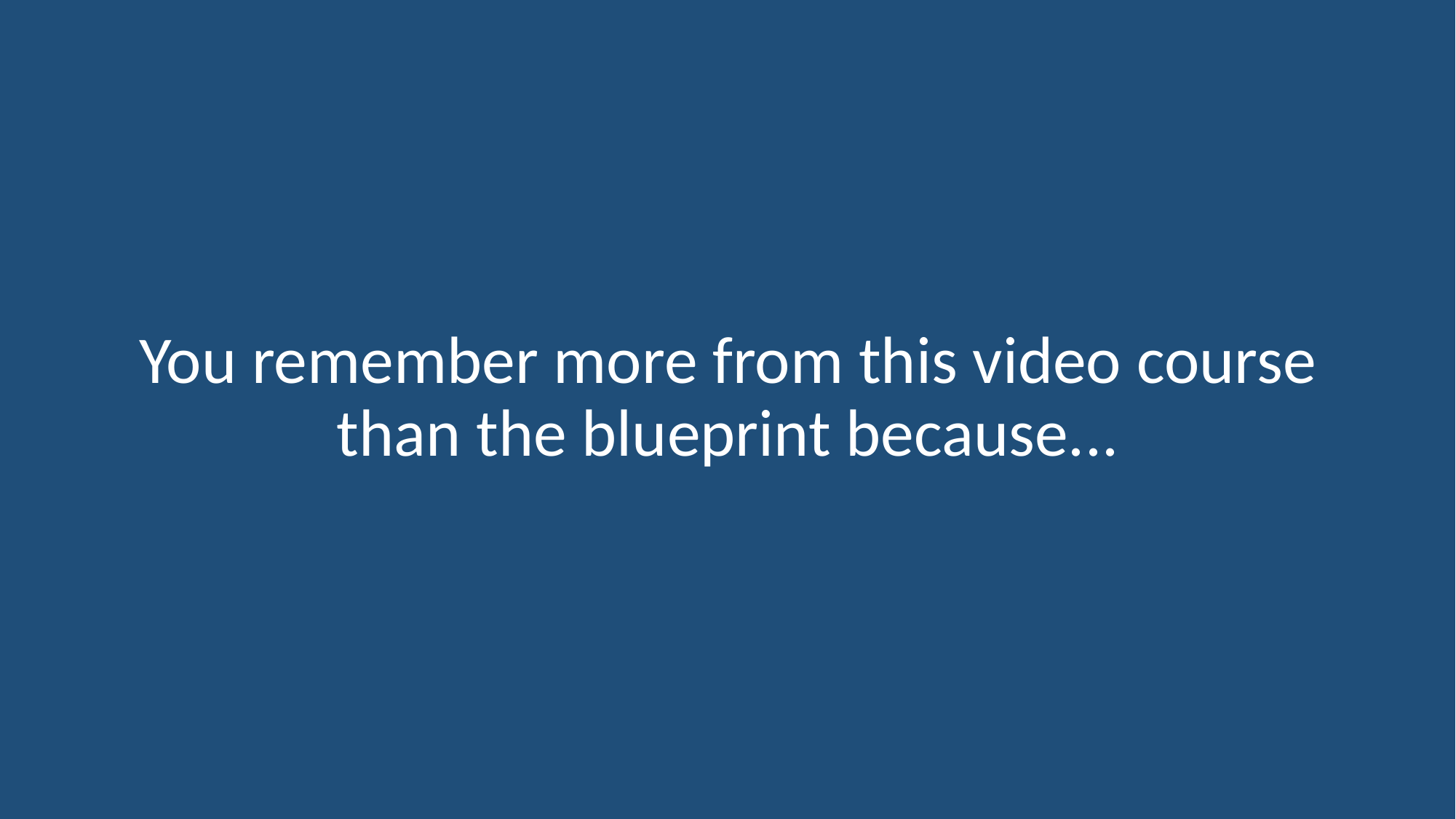

You remember more from this video course than the blueprint because...